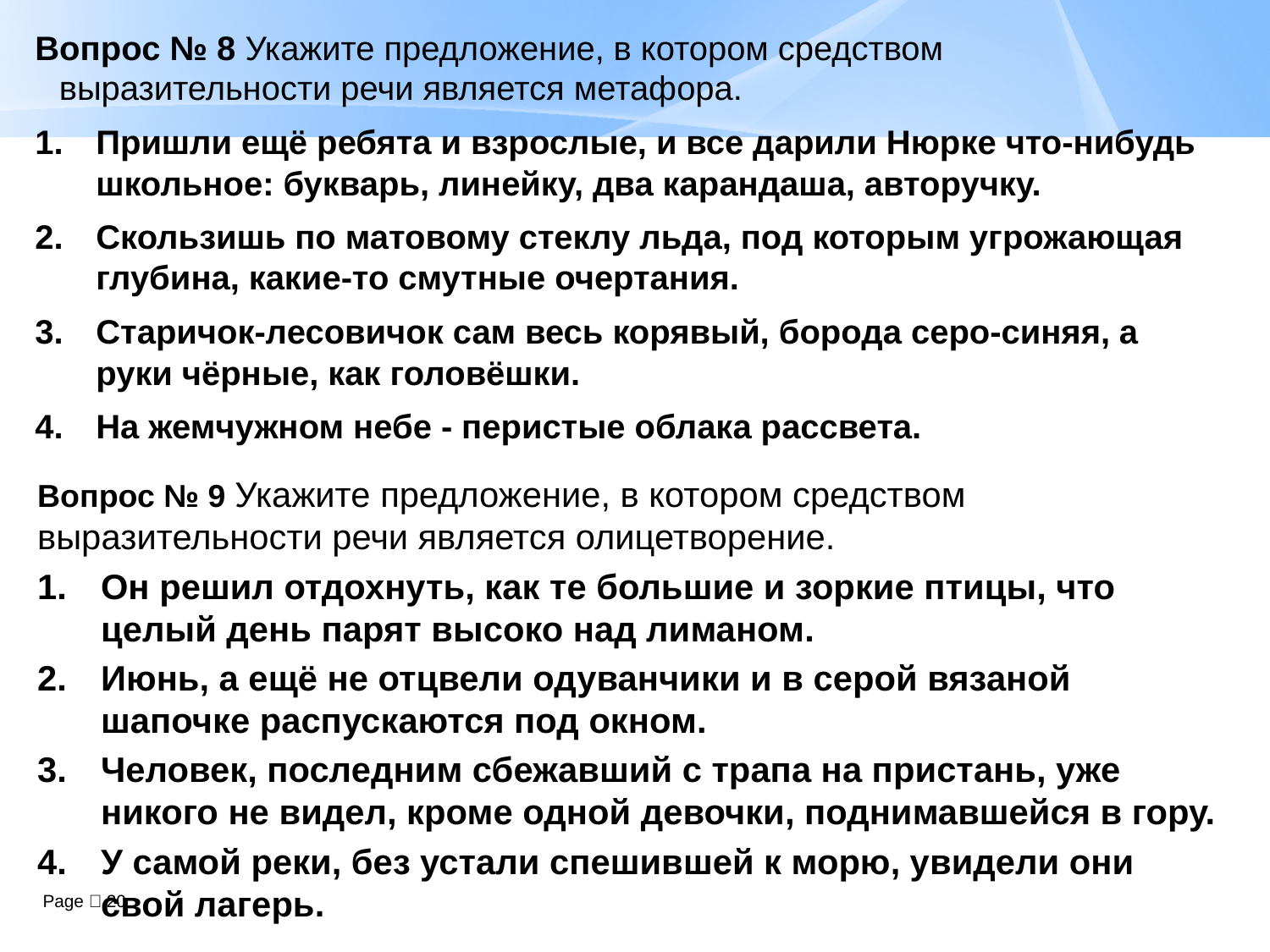

Вопрос № 8 Укажите предложение, в котором средством выразительности речи является метафора.
Пришли ещё ребята и взрослые, и все дарили Нюрке что-нибудь школьное: букварь, линейку, два карандаша, авторучку.
Скользишь по матовому стеклу льда, под которым угрожающая глубина, какие-то смутные очертания.
Старичок-лесовичок сам весь корявый, борода серо-синяя, а руки чёрные, как головёшки.
На жемчужном небе - перистые облака рассвета.
Вопрос № 9 Укажите предложение, в котором средством выразительности речи является олицетворение.
Он решил отдохнуть, как те большие и зоркие птицы, что целый день парят высоко над лиманом.
Июнь, а ещё не отцвели одуванчики и в серой вязаной шапочке распускаются под окном.
Человек, последним сбежавший с трапа на пристань, уже никого не видел, кроме одной девочки, поднимавшейся в гору.
У самой реки, без устали спешившей к морю, увидели они свой лагерь.